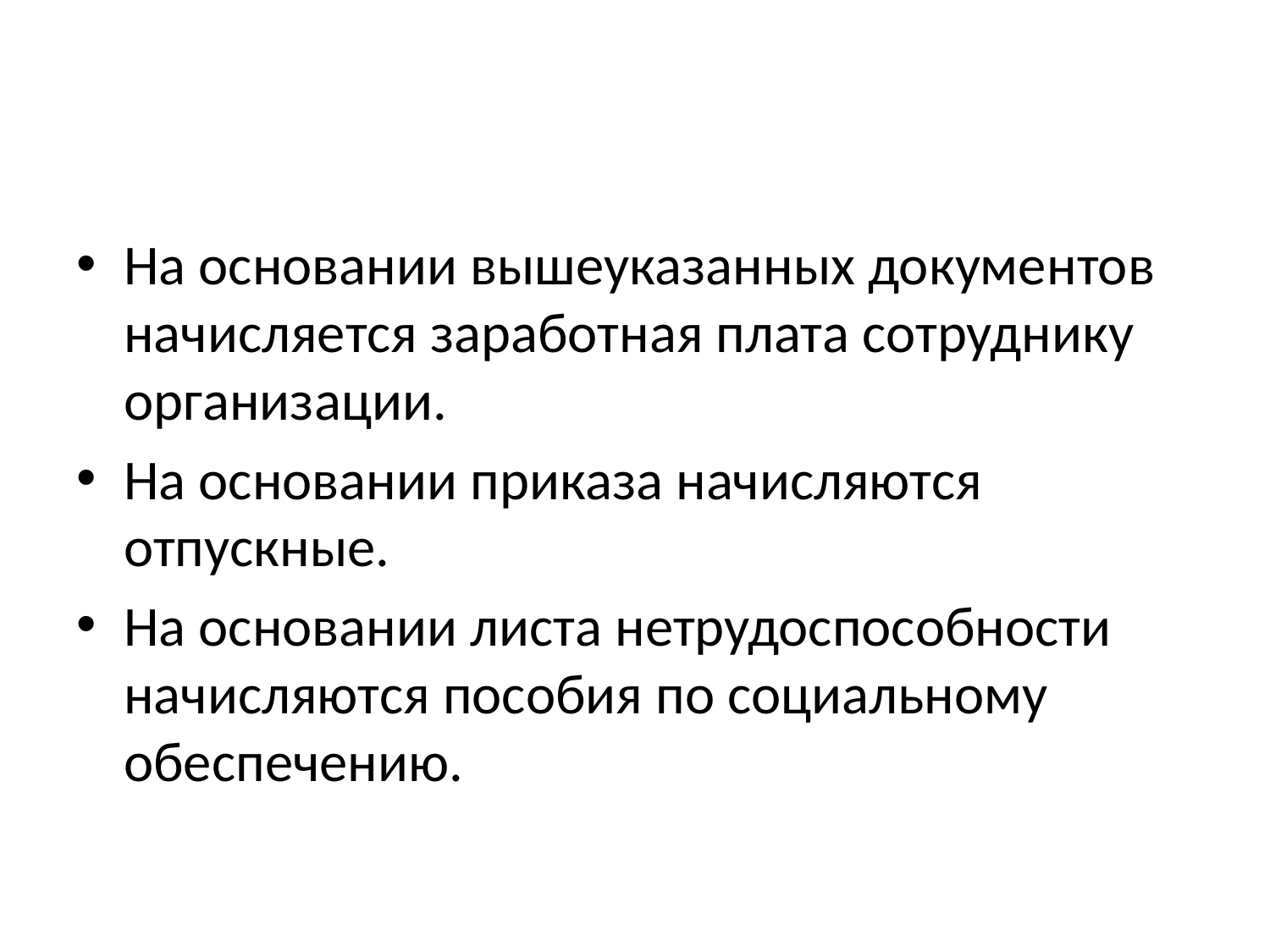

На основании вышеуказанных документов начисляется заработная плата сотруднику организации.
На основании приказа начисляются отпускные.
На основании листа нетрудоспособности начисляются пособия по социальному обеспечению.